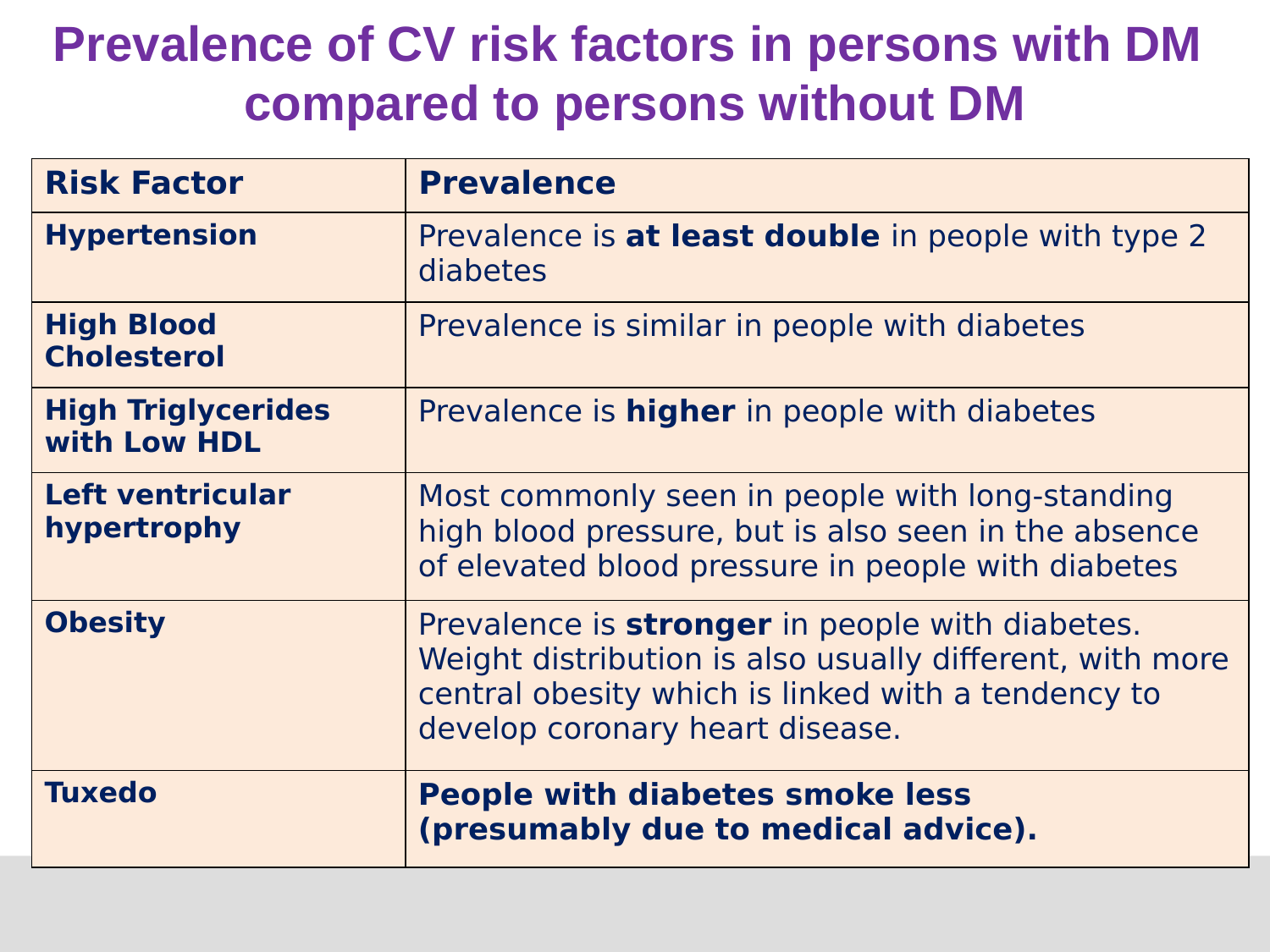

# Prevalence of CV risk factors in persons with DM compared to persons without DM
| Risk Factor | Prevalence |
| --- | --- |
| Hypertension | Prevalence is at least double in people with type 2 diabetes |
| High Blood Cholesterol | Prevalence is similar in people with diabetes |
| High Triglycerides with Low HDL | Prevalence is higher in people with diabetes |
| Left ventricular hypertrophy | Most commonly seen in people with long-standing high blood pressure, but is also seen in the absence of elevated blood pressure in people with diabetes |
| Obesity | Prevalence is stronger in people with diabetes. Weight distribution is also usually different, with more central obesity which is linked with a tendency to develop coronary heart disease. |
| Tuxedo | People with diabetes smoke less (presumably due to medical advice). |